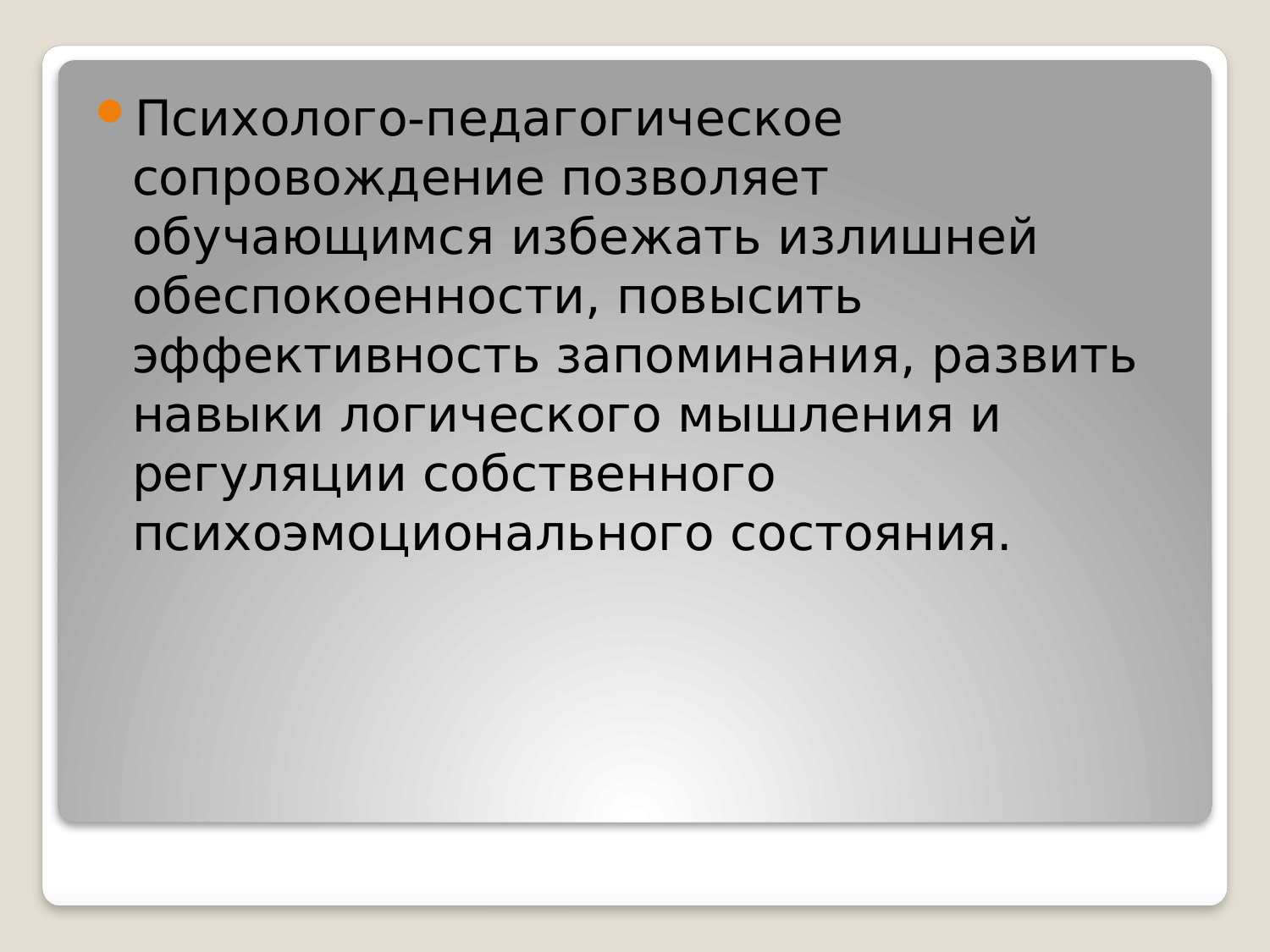

Психолого-педагогическое сопровождение позволяет обучающимся избежать излишней обеспокоенности, повысить эффективность запоминания, развить навыки логического мышления и регуляции собственного психоэмоционального состояния.
#